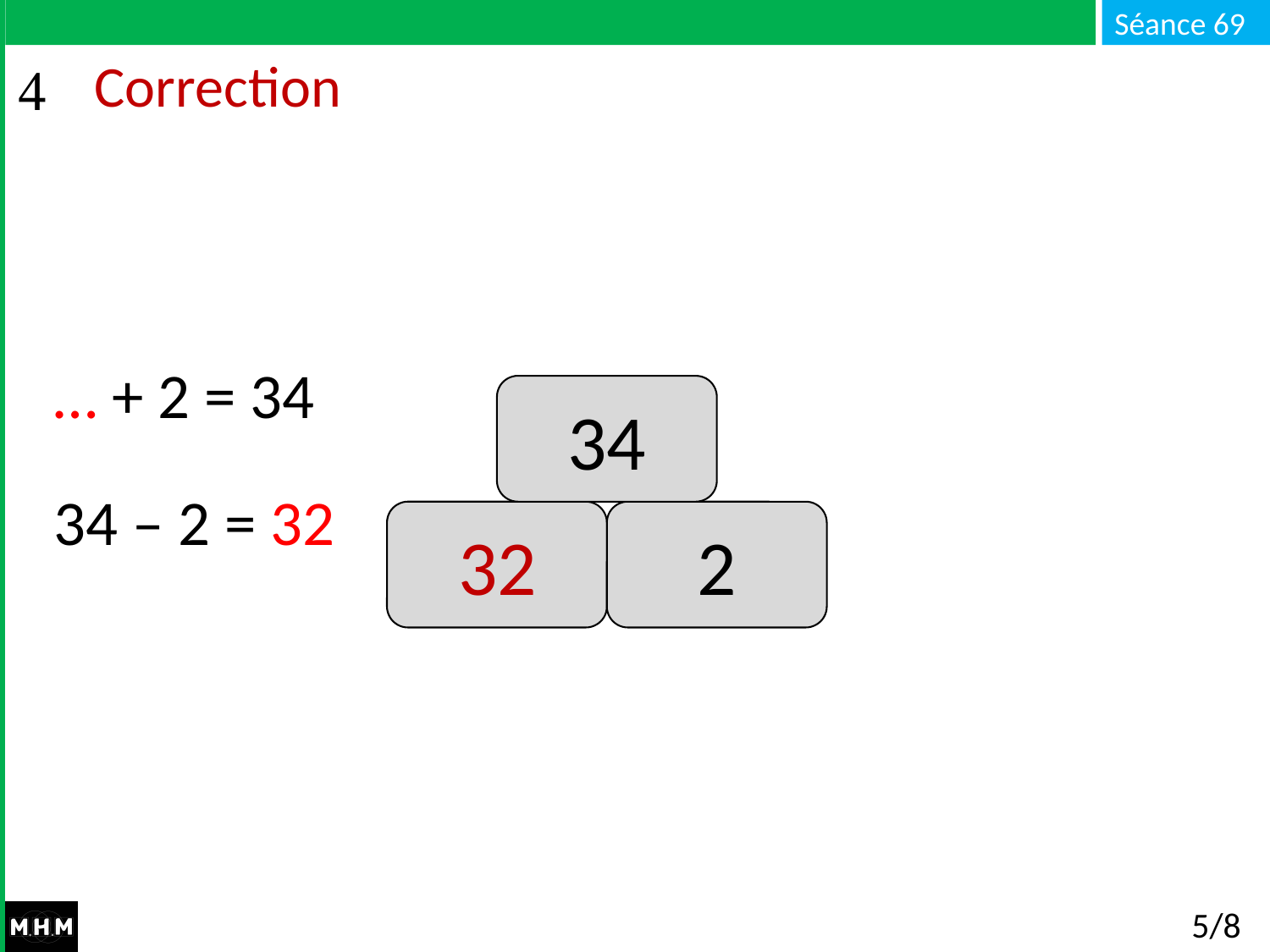

# Correction
… + 2 = 34
34
34 – 2 = 32
2
…
32
5/8